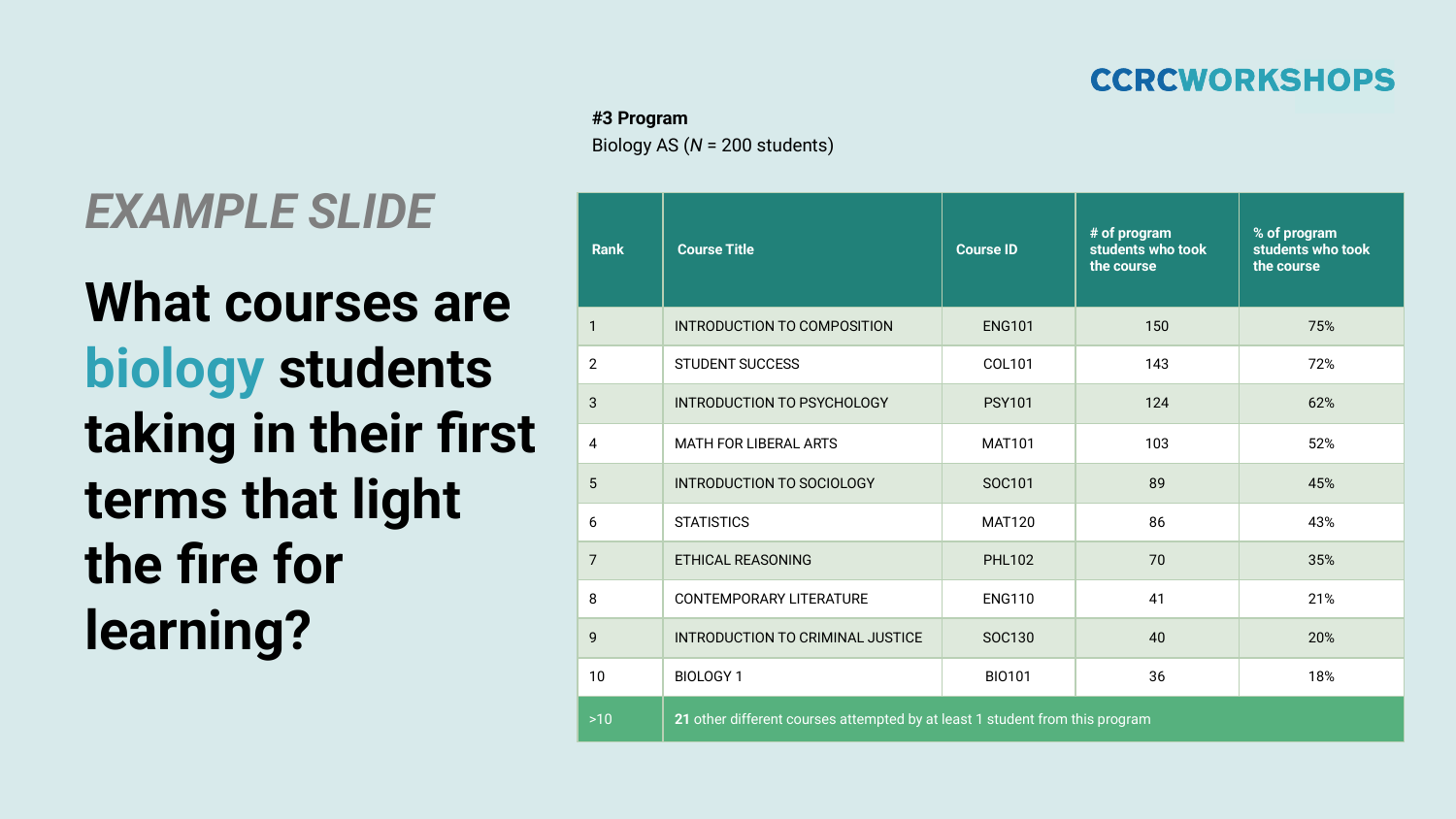

#3 Program
Biology AS (N = 200 students)
EXAMPLE SLIDE
| Rank | Course Title | Course ID | # of program students who took the course | % of program students who took the course |
| --- | --- | --- | --- | --- |
| 1 | INTRODUCTION TO COMPOSITION | ENG101 | 150 | 75% |
| 2 | STUDENT SUCCESS | COL101 | 143 | 72% |
| 3 | INTRODUCTION TO PSYCHOLOGY | PSY101 | 124 | 62% |
| 4 | MATH FOR LIBERAL ARTS | MAT101 | 103 | 52% |
| 5 | INTRODUCTION TO SOCIOLOGY | SOC101 | 89 | 45% |
| 6 | STATISTICS | MAT120 | 86 | 43% |
| 7 | ETHICAL REASONING | PHL102 | 70 | 35% |
| 8 | CONTEMPORARY LITERATURE | ENG110 | 41 | 21% |
| 9 | INTRODUCTION TO CRIMINAL JUSTICE | SOC130 | 40 | 20% |
| 10 | BIOLOGY 1 | BIO101 | 36 | 18% |
| >10 | 21 other different courses attempted by at least 1 student from this program |  |  |  |
# What courses are biology students taking in their first terms that light the fire for learning?